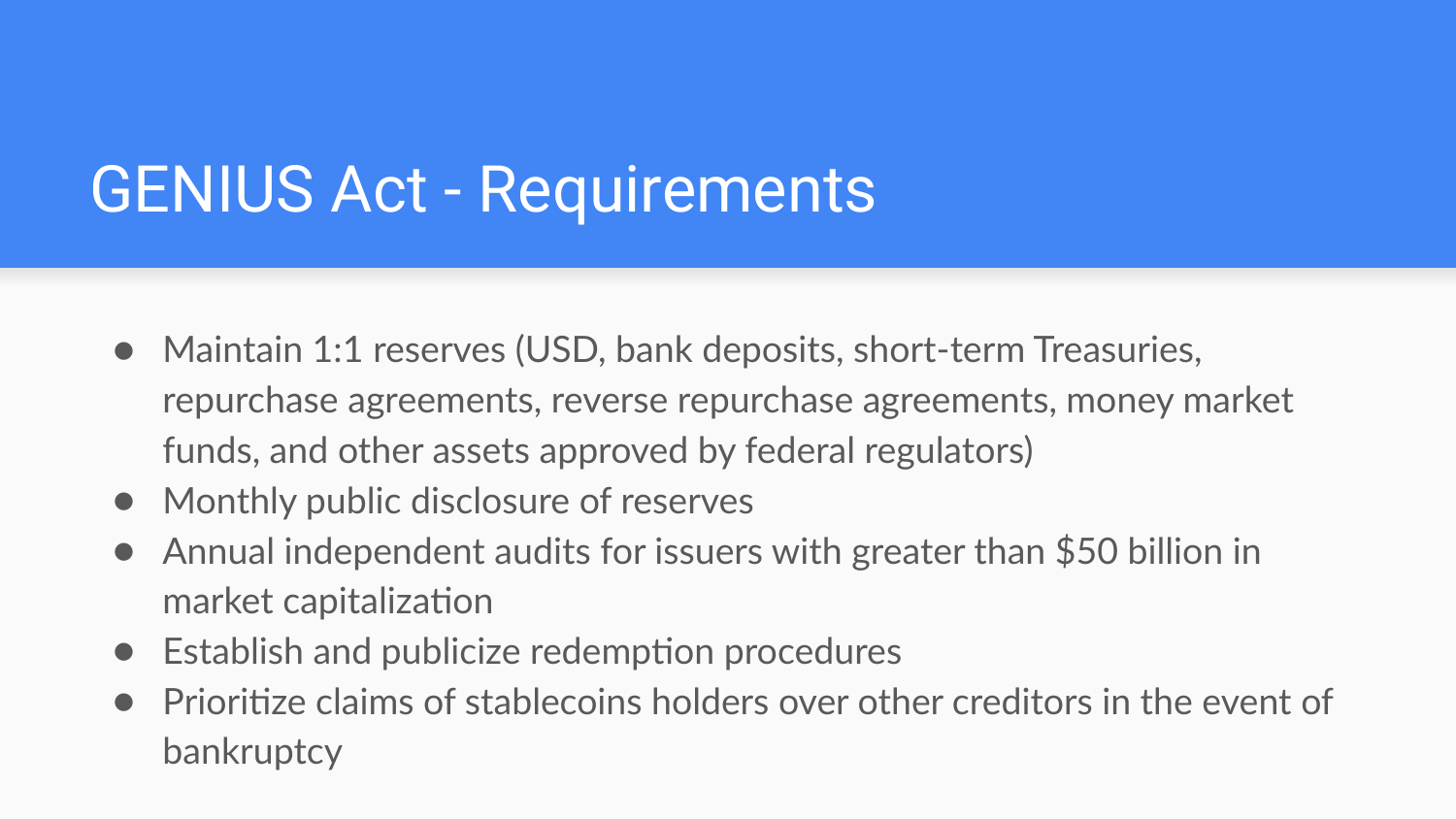

# GENIUS Act - Requirements
Maintain 1:1 reserves (USD, bank deposits, short-term Treasuries, repurchase agreements, reverse repurchase agreements, money market funds, and other assets approved by federal regulators)
Monthly public disclosure of reserves
Annual independent audits for issuers with greater than $50 billion in market capitalization
Establish and publicize redemption procedures
Prioritize claims of stablecoins holders over other creditors in the event of bankruptcy